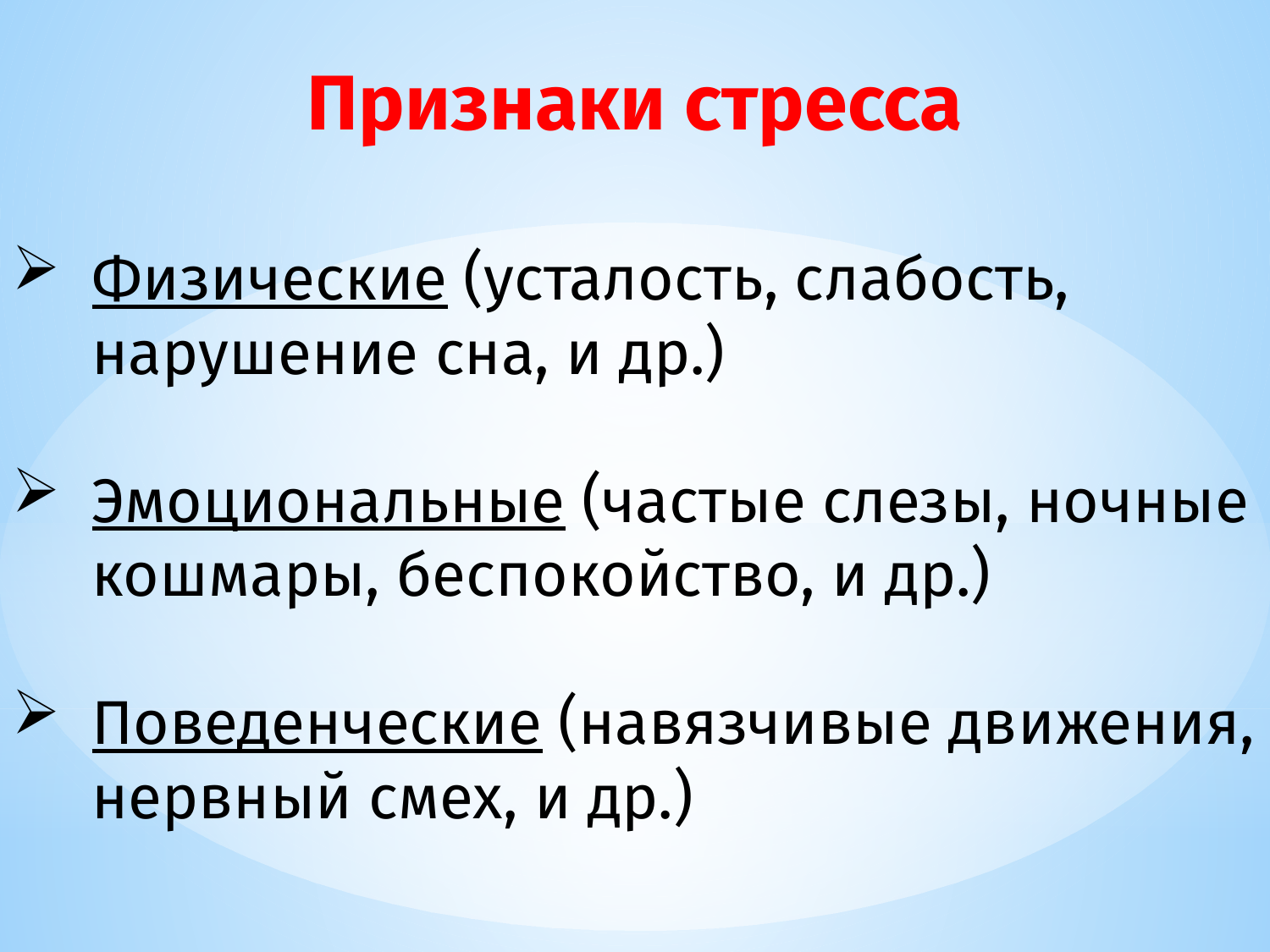

Признаки стресса

Физические (усталость, слабость, нарушение сна, и др.)

Эмоциональные (частые слезы, ночные кошмары, беспокойство, и др.)

Поведенческие (навязчивые движения, нервный смех, и др.)